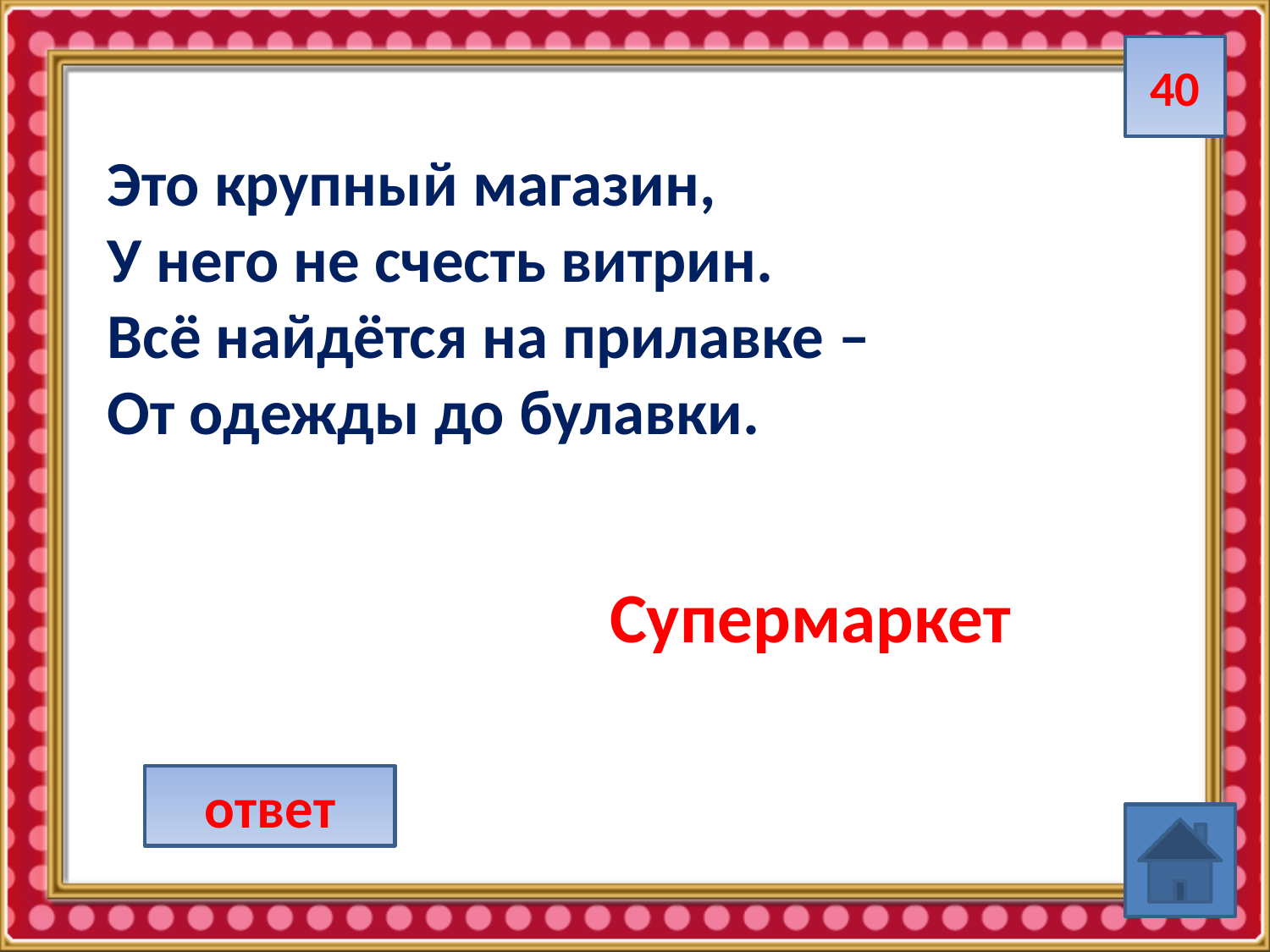

40
Это крупный магазин,
У него не счесть витрин.
Всё найдётся на прилавке –
От одежды до булавки.
Супермаркет
ответ